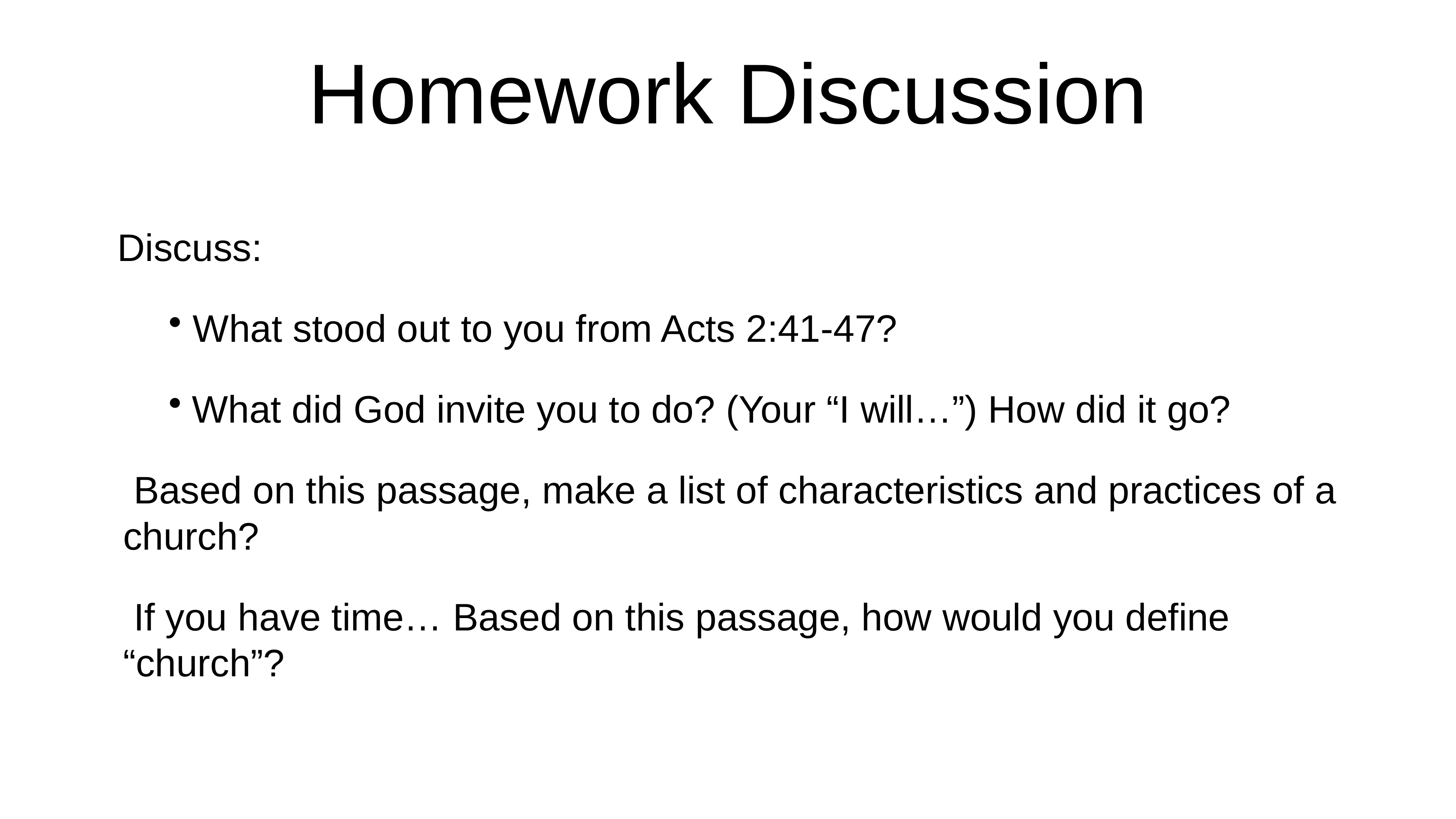

# Homework Discussion
Discuss:
 What stood out to you from Acts 2:41-47?
What did God invite you to do? (Your “I will…”) How did it go?
 Based on this passage, make a list of characteristics and practices of a church?
 If you have time… Based on this passage, how would you define “church”?